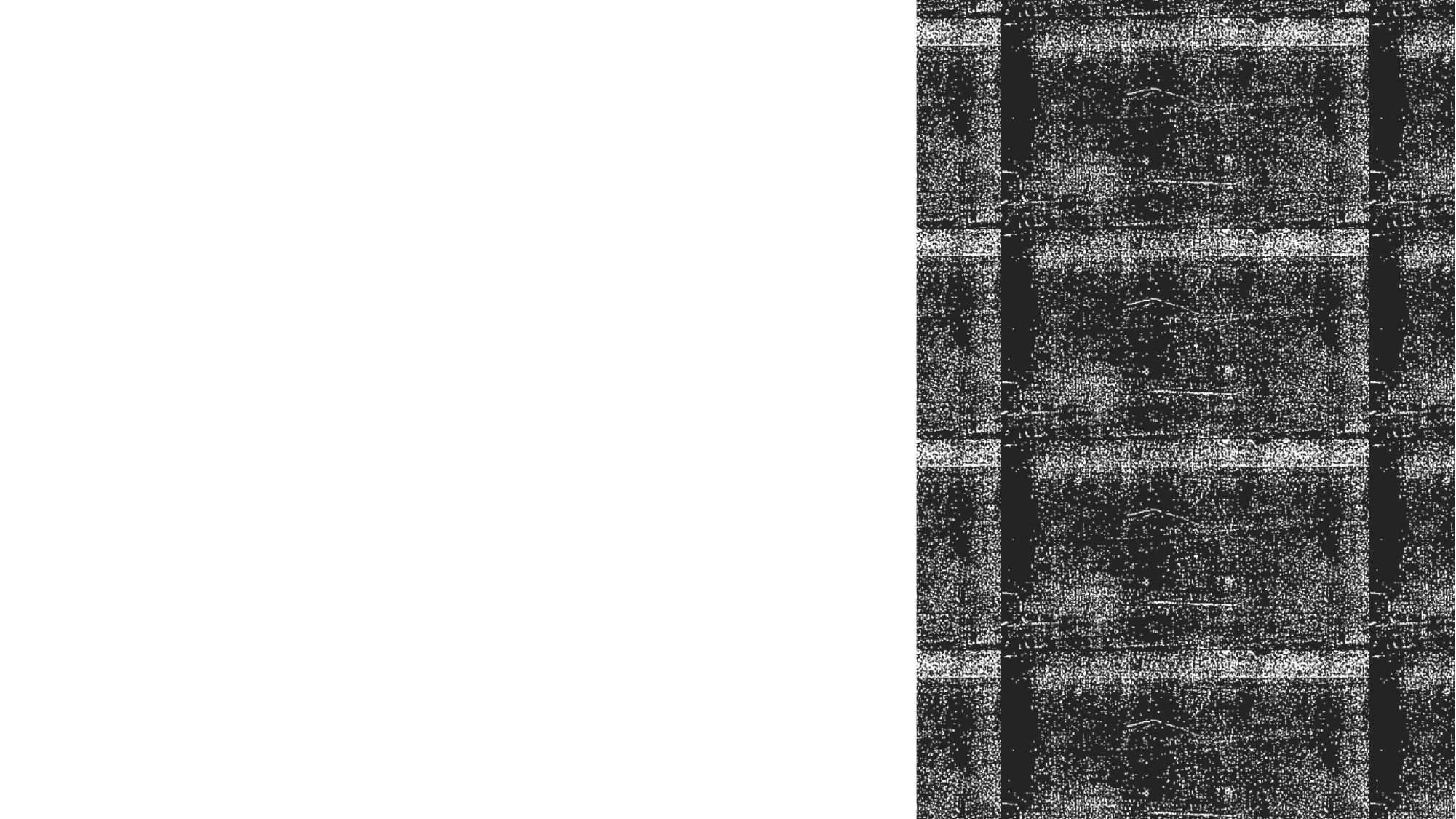

# The player in Blue anticipated the player in Yellow would gain control of the puck and was planning to deliver a hip check. However, the player in Yellow never did gain control of the puck and is considered “vulnerable and defenseless” when the player in Blue made shoulder to shoulder contact. Even though the player in Blue did not intentionally “blow up” the player in Yellow, he is still responsible for avoiding the unnecessary contact. A minor penalty for Roughing would be the appropriate call.